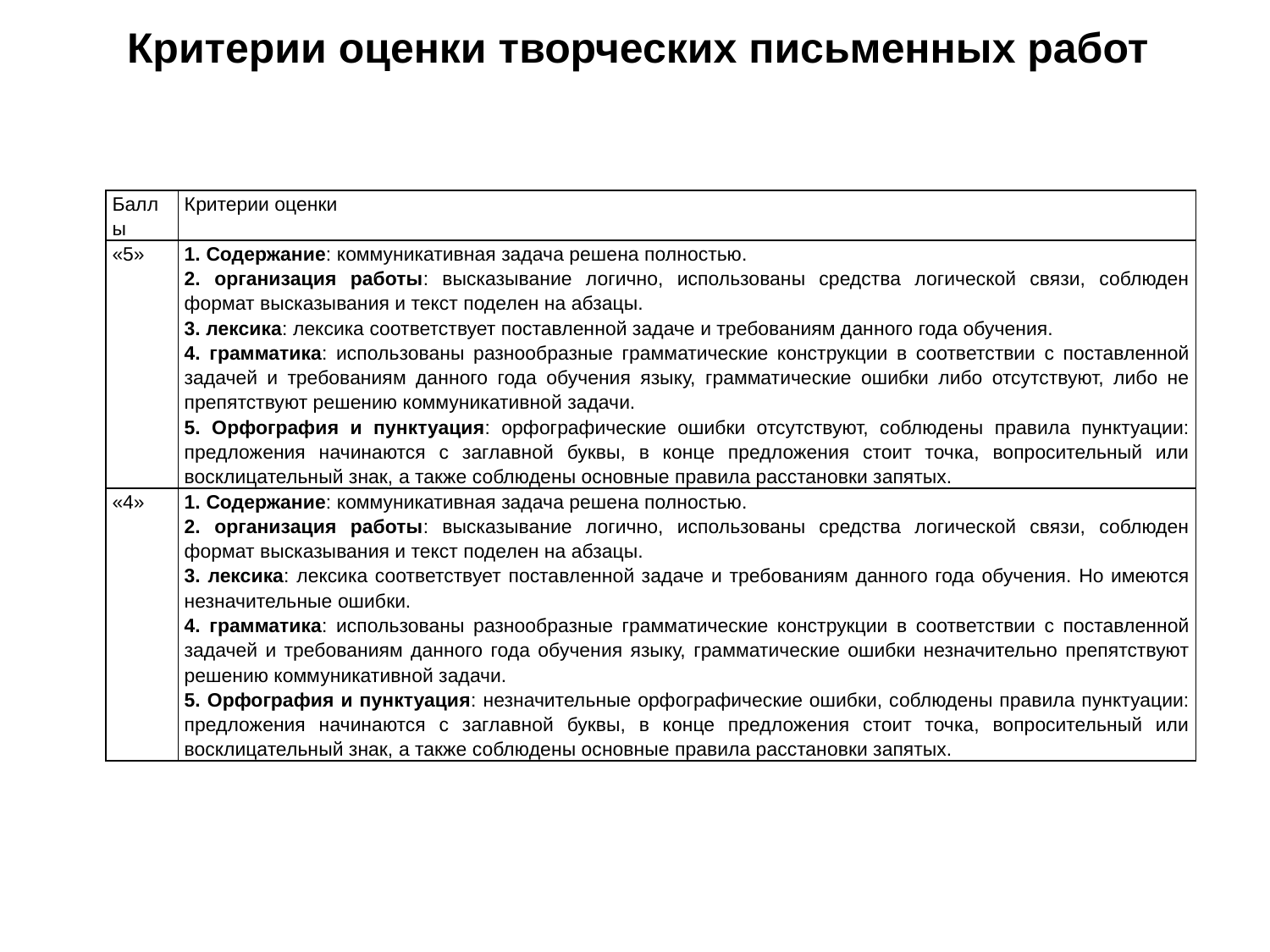

Критерии оценки творческих письменных работ

| Баллы | Критерии оценки |
| --- | --- |
| «5» | 1. Содержание: коммуникативная задача решена полностью. 2. организация работы: высказывание логично, использованы средства логической связи, соблюден формат высказывания и текст поделен на абзацы. 3. лексика: лексика соответствует поставленной задаче и требованиям данного года обучения. 4. грамматика: использованы разнообразные грамматические конструкции в соответствии с поставленной задачей и требованиям данного года обучения языку, грамматические ошибки либо отсутствуют, либо не препятствуют решению коммуникативной задачи. 5. Орфография и пунктуация: орфографические ошибки отсутствуют, соблюдены правила пунктуации: предложения начинаются с заглавной буквы, в конце предложения стоит точка, вопросительный или восклицательный знак, а также соблюдены основные правила расстановки запятых. |
| «4» | 1. Содержание: коммуникативная задача решена полностью. 2. организация работы: высказывание логично, использованы средства логической связи, соблюден формат высказывания и текст поделен на абзацы. 3. лексика: лексика соответствует поставленной задаче и требованиям данного года обучения. Но имеются незначительные ошибки. 4. грамматика: использованы разнообразные грамматические конструкции в соответствии с поставленной задачей и требованиям данного года обучения языку, грамматические ошибки незначительно препятствуют решению коммуникативной задачи. 5. Орфография и пунктуация: незначительные орфографические ошибки, соблюдены правила пунктуации: предложения начинаются с заглавной буквы, в конце предложения стоит точка, вопросительный или восклицательный знак, а также соблюдены основные правила расстановки запятых. |